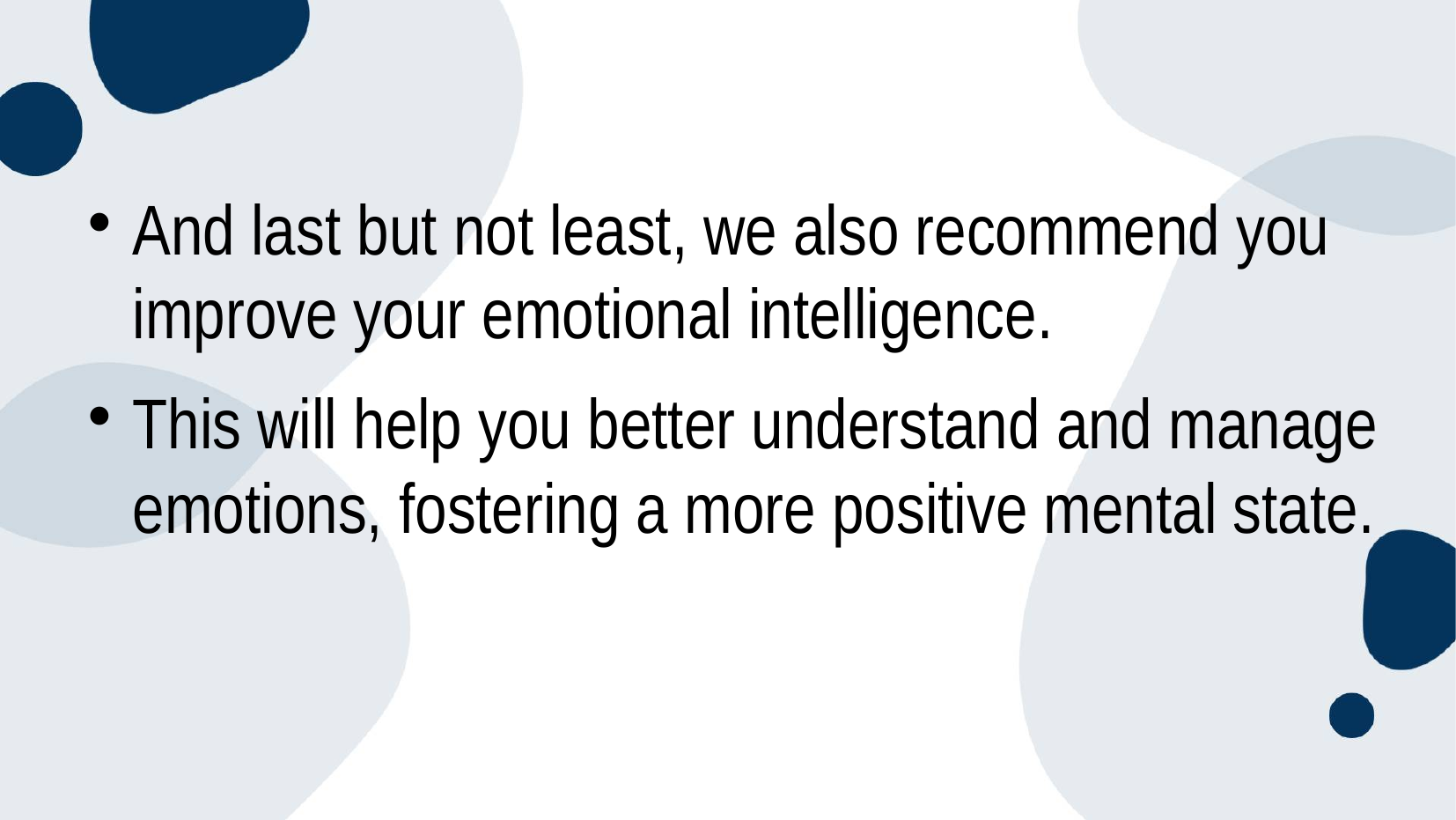

#
And last but not least, we also recommend you improve your emotional intelligence.
This will help you better understand and manage emotions, fostering a more positive mental state.